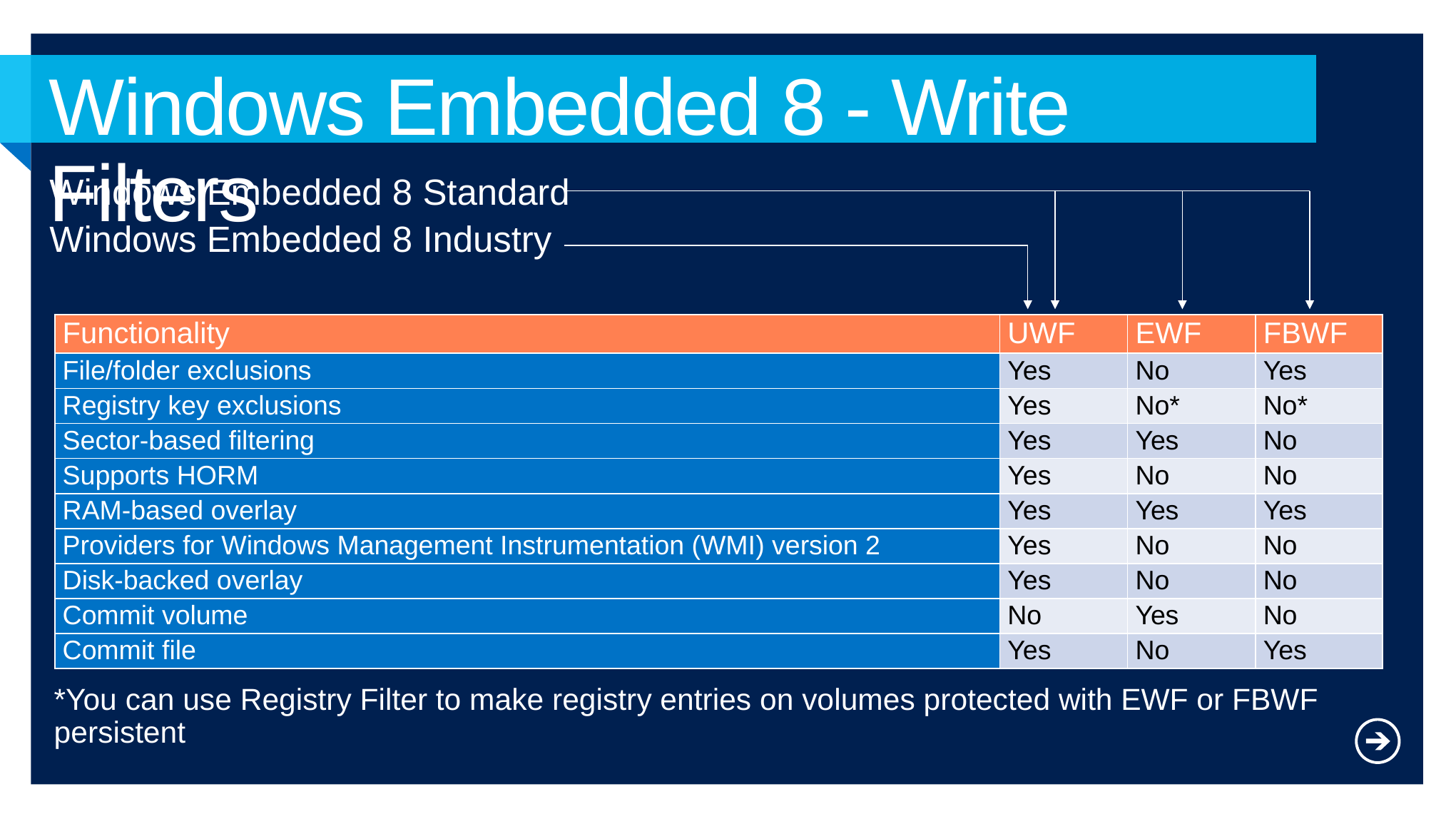

# Windows Embedded 8 - Write Filters
Windows Embedded 8 Standard
Windows Embedded 8 Industry

| Functionality | UWF | EWF | FBWF |
| --- | --- | --- | --- |
| File/folder exclusions | Yes | No | Yes |
| Registry key exclusions | Yes | No\* | No\* |
| Sector-based filtering | Yes | Yes | No |
| Supports HORM | Yes | No | No |
| RAM-based overlay | Yes | Yes | Yes |
| Providers for Windows Management Instrumentation (WMI) version 2 | Yes | No | No |
| Disk-backed overlay | Yes | No | No |
| Commit volume | No | Yes | No |
| Commit file | Yes | No | Yes |
*You can use Registry Filter to make registry entries on volumes protected with EWF or FBWF persistent